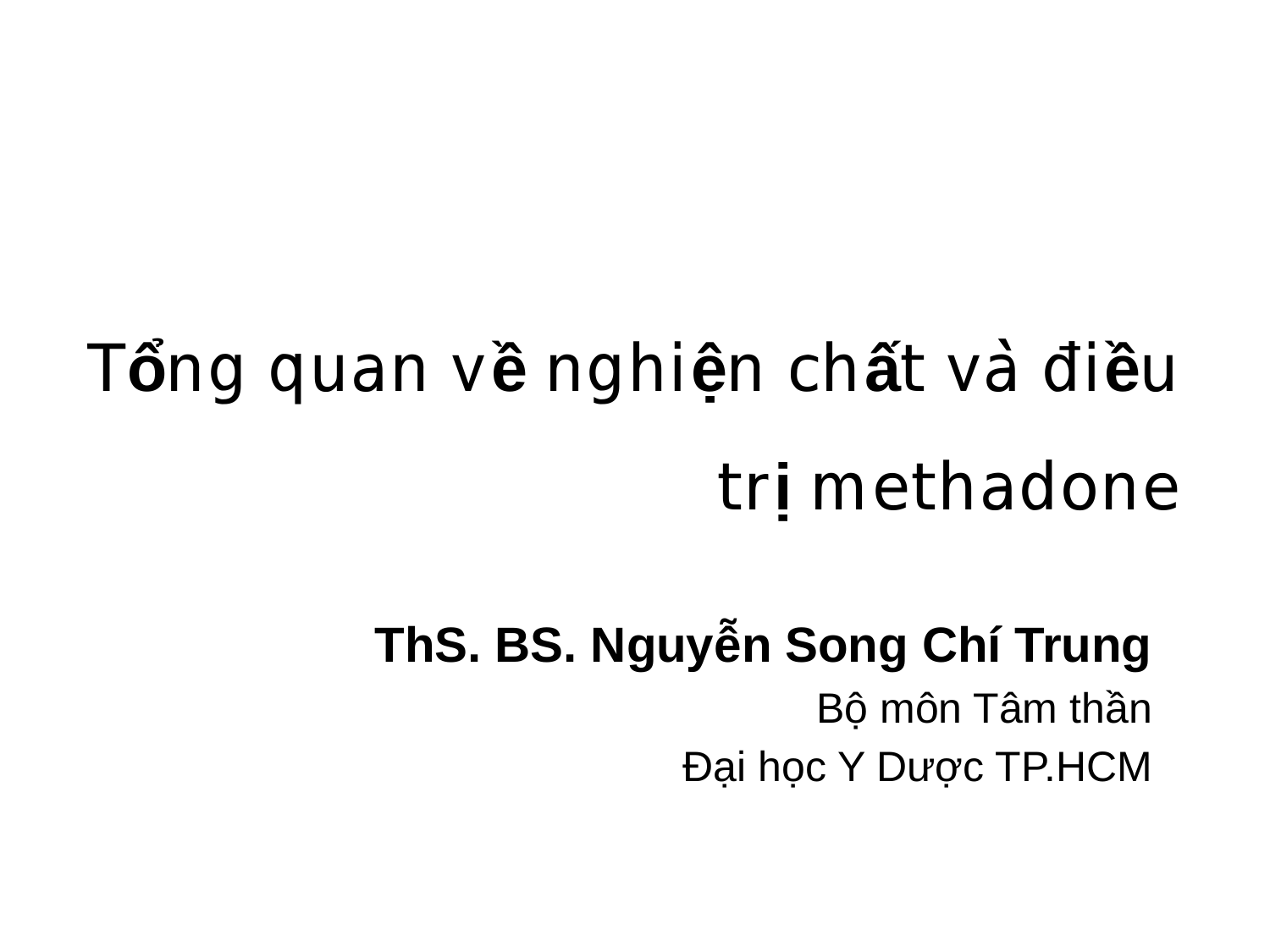

# Tổng quan về nghiện chất và điều trị methadone
ThS. BS. Nguyễn Song Chí Trung
Bộ môn Tâm thần
Đại học Y Dược TP.HCM